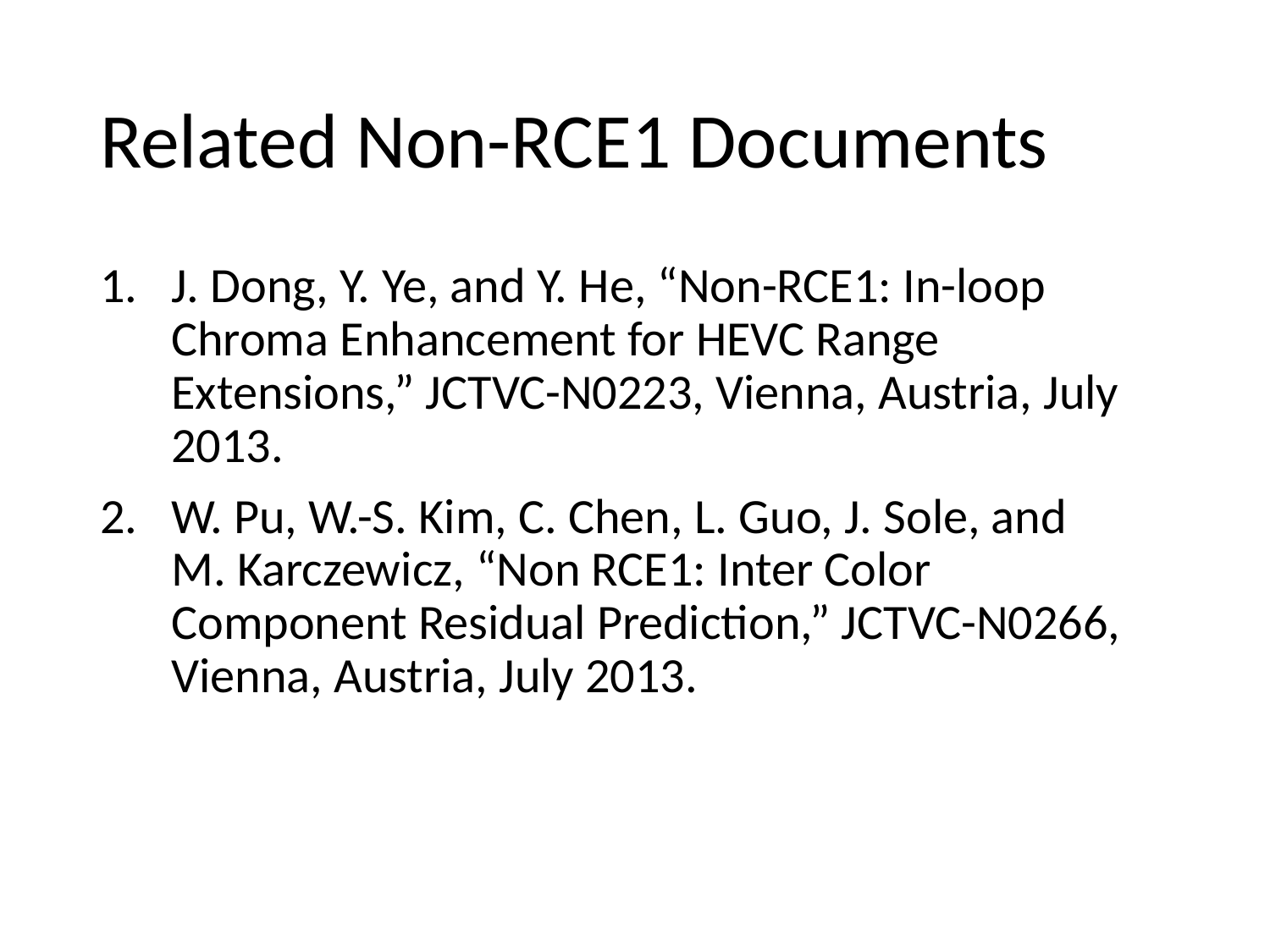

# Related Non-RCE1 Documents
J. Dong, Y. Ye, and Y. He, “Non-RCE1: In-loop Chroma Enhancement for HEVC Range Extensions,” JCTVC-N0223, Vienna, Austria, July 2013.
W. Pu, W.-S. Kim, C. Chen, L. Guo, J. Sole, and M. Karczewicz, “Non RCE1: Inter Color Component Residual Prediction,” JCTVC-N0266, Vienna, Austria, July 2013.